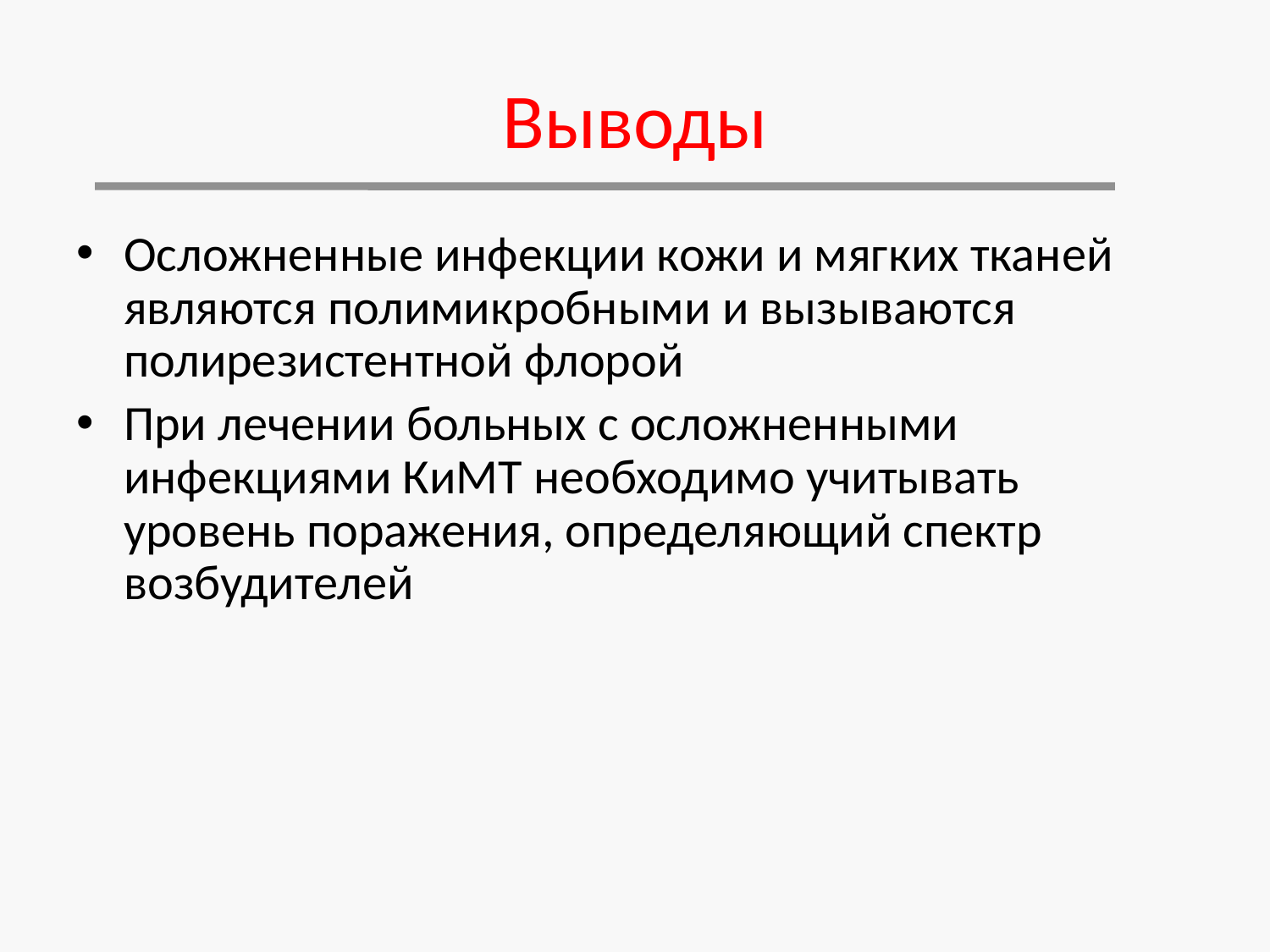

# Выводы

Осложненные инфекции кожи и мягких тканей являются полимикробными и вызываются полирезистентной флорой
При лечении больных с осложненными инфекциями КиМТ необходимо учитывать уровень поражения, определяющий спектр возбудителей